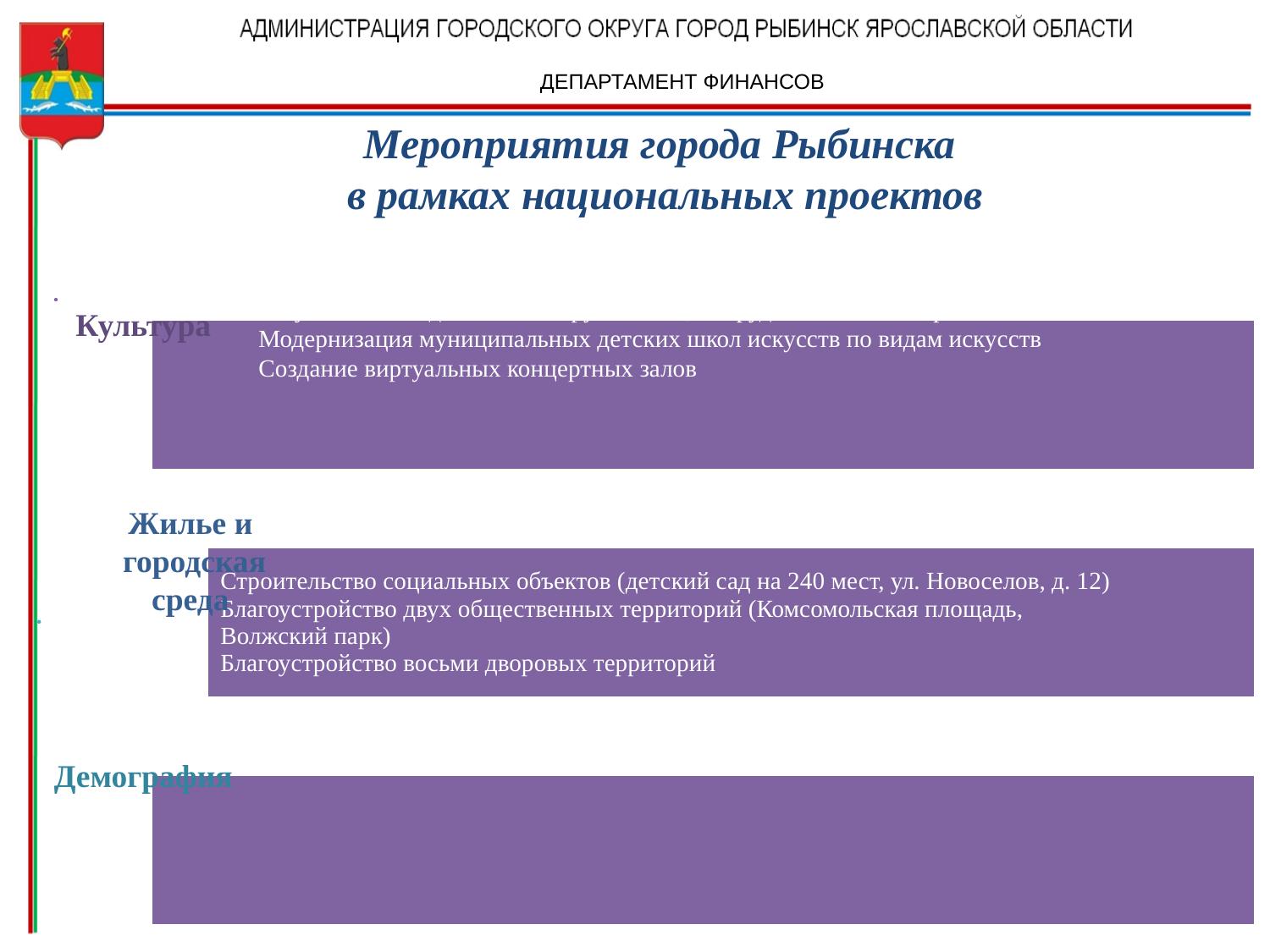

ДЕПАРТАМЕНТ ФИНАНСОВ
Мероприятия города Рыбинска
в рамках национальных проектов
Строительство социальных объектов (детский сад на 240 мест, ул. Новоселов, д. 12)
Благоустройство двух общественных территорий (Комсомольская площадь,
Волжский парк)
Благоустройство восьми дворовых территорий
Обеспечение детских музыкальных, художественных, хореографических школ, школ
искусств необходимыми инструментами, оборудованием и материалами
Модернизация муниципальных детских школ искусств по видам искусств
Создание виртуальных концертных залов
Культура
Жилье и
городская
среда
Демография